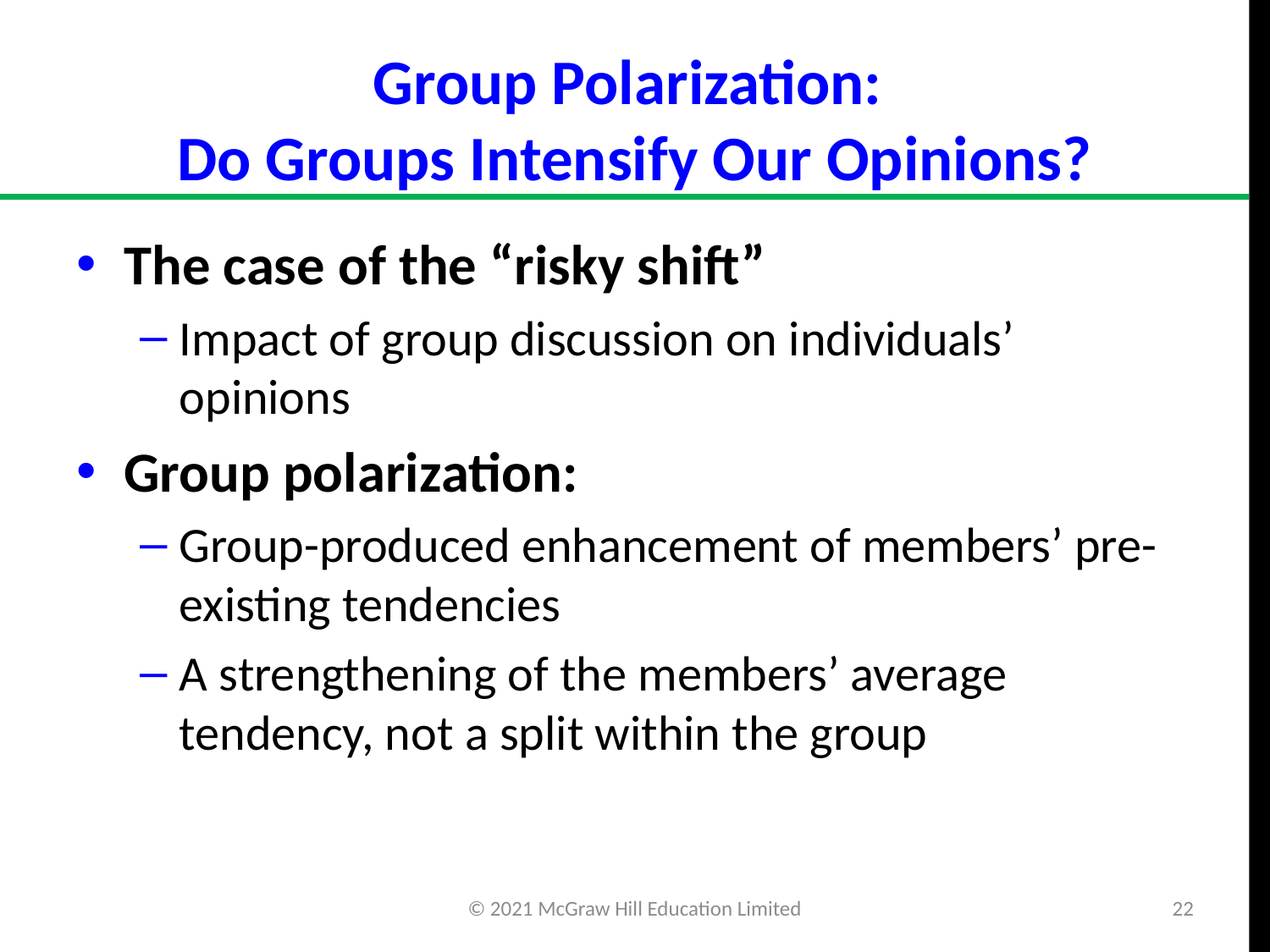

# Group Polarization: Do Groups Intensify Our Opinions?
The case of the “risky shift”
Impact of group discussion on individuals’ opinions
Group polarization:
Group-produced enhancement of members’ pre-existing tendencies
A strengthening of the members’ average tendency, not a split within the group

© 2021 McGraw Hill Education Limited
22